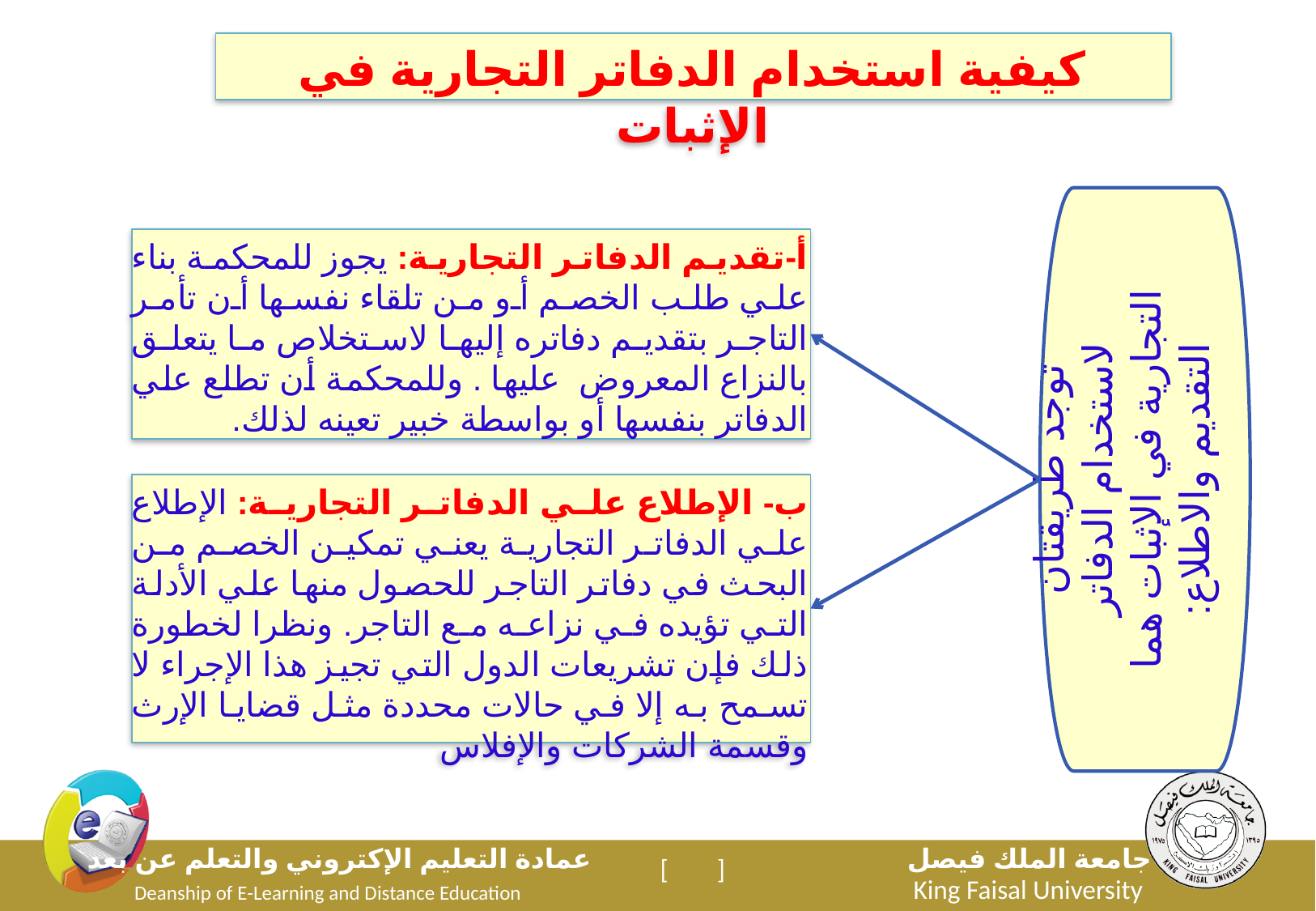

كيفية استخدام الدفاتر التجارية في الإثبات
توجد طريقتان لاستخدام الدفاتر التجارية في الإثبات هما التقديم والاطلاع:

أ-تقديم الدفاتر التجارية: يجوز للمحكمة بناء علي طلب الخصم أو من تلقاء نفسها أن تأمر التاجر بتقديم دفاتره إليها لاستخلاص ما يتعلق بالنزاع المعروض  عليها . وللمحكمة أن تطلع علي الدفاتر بنفسها أو بواسطة خبير تعينه لذلك.
ب- الإطلاع علي الدفاتر التجارية: الإطلاع علي الدفاتر التجارية يعني تمكين الخصم من البحث في دفاتر التاجر للحصول منها علي الأدلة التي تؤيده في نزاعه مع التاجر. ونظرا لخطورة ذلك فإن تشريعات الدول التي تجيز هذا الإجراء لا تسمح به إلا في حالات محددة مثل قضايا الإرث وقسمة الشركات والإفلاس